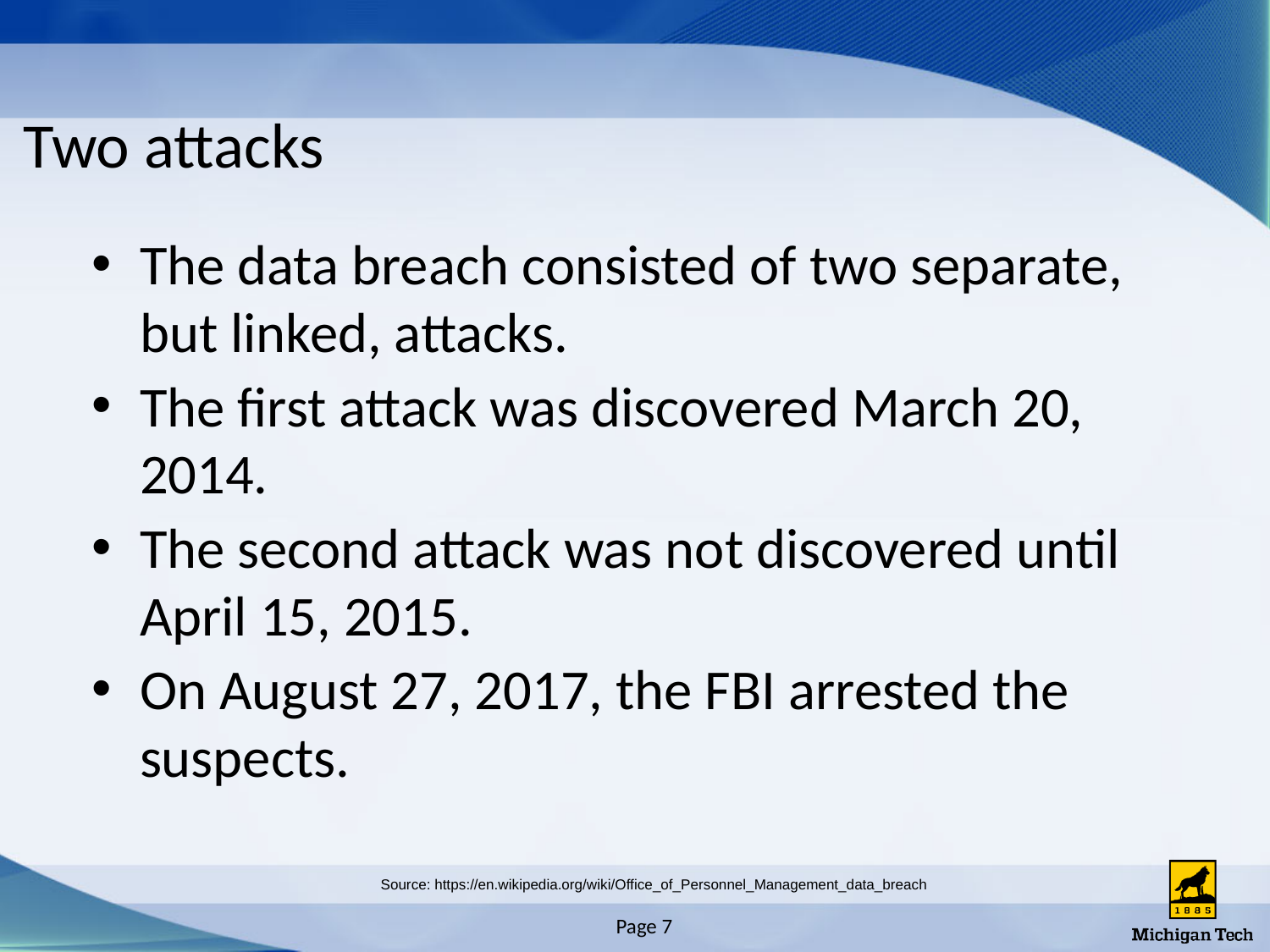

# Two attacks
The data breach consisted of two separate, but linked, attacks.
The first attack was discovered March 20, 2014.
The second attack was not discovered until April 15, 2015.
On August 27, 2017, the FBI arrested the suspects.
Source: https://en.wikipedia.org/wiki/Office_of_Personnel_Management_data_breach